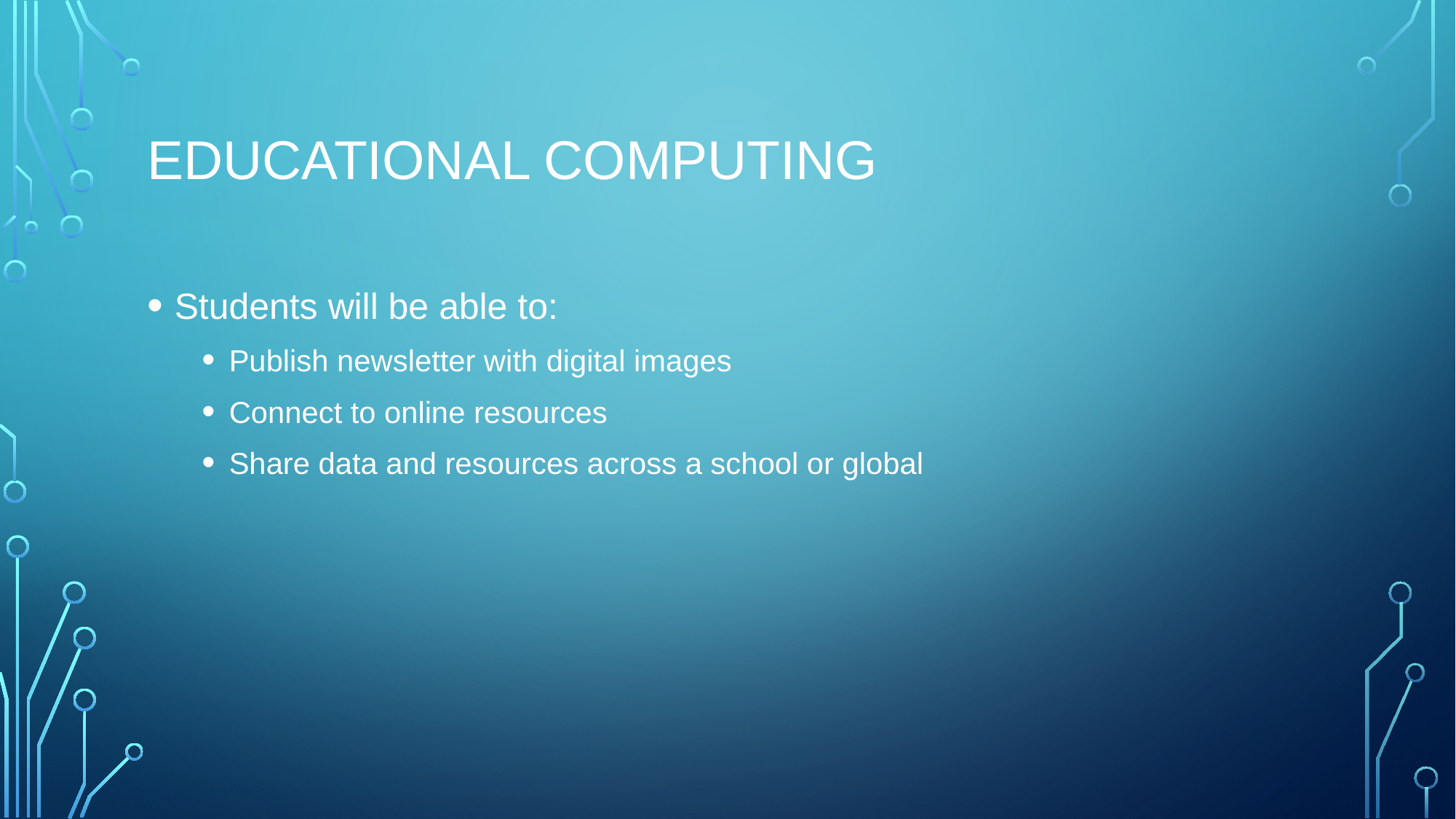

# EDUCATIONAL COMPUTING
Students will be able to:
Publish newsletter with digital images
Connect to online resources
Share data and resources across a school or global